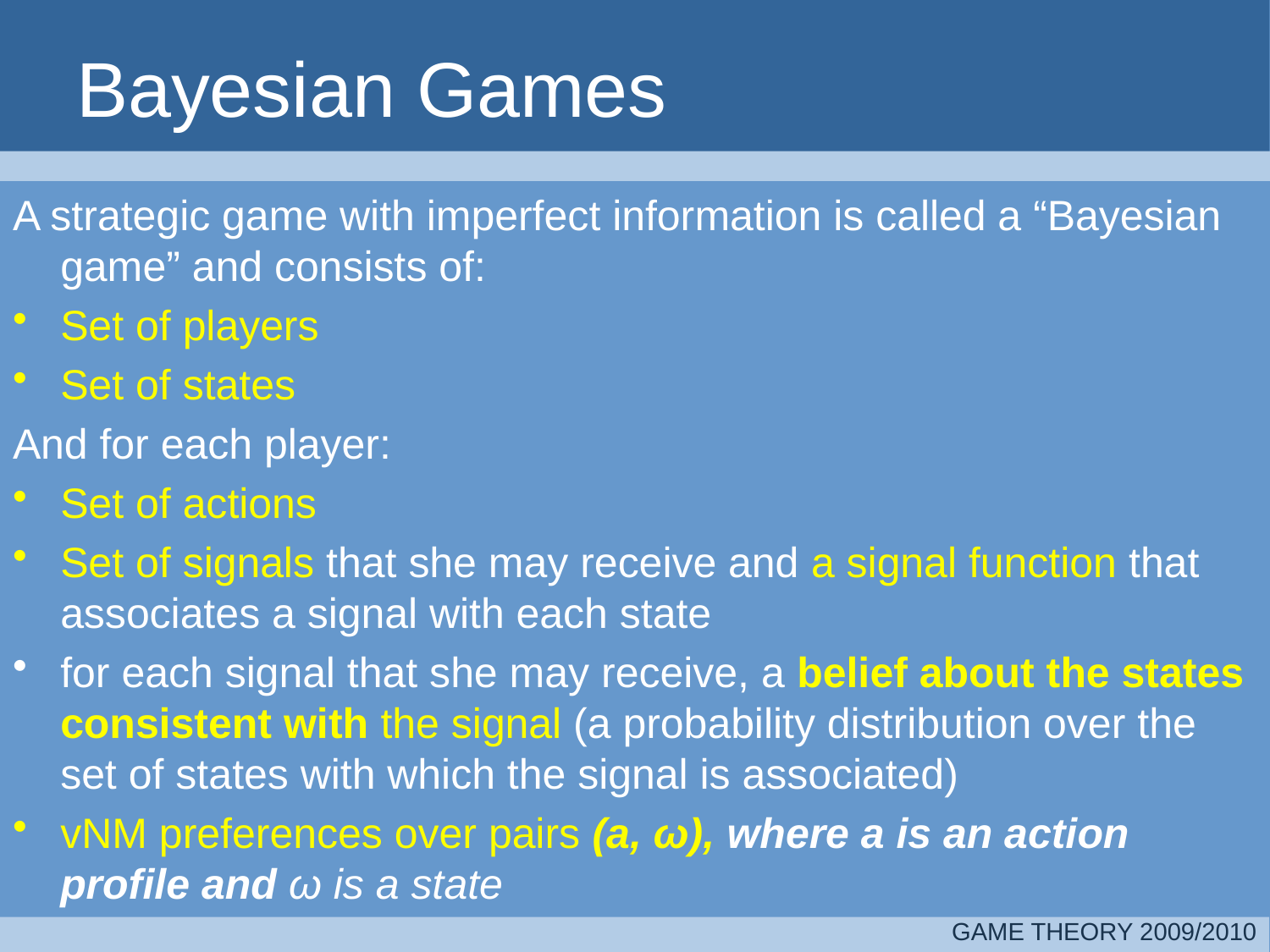

# Bayesian Games
A strategic game with imperfect information is called a “Bayesian game” and consists of:
Set of players
Set of states
And for each player:
Set of actions
Set of signals that she may receive and a signal function that associates a signal with each state
for each signal that she may receive, a belief about the states consistent with the signal (a probability distribution over the set of states with which the signal is associated)
vNM preferences over pairs (a, ω), where a is an action profile and ω is a state
GAME THEORY 2009/2010